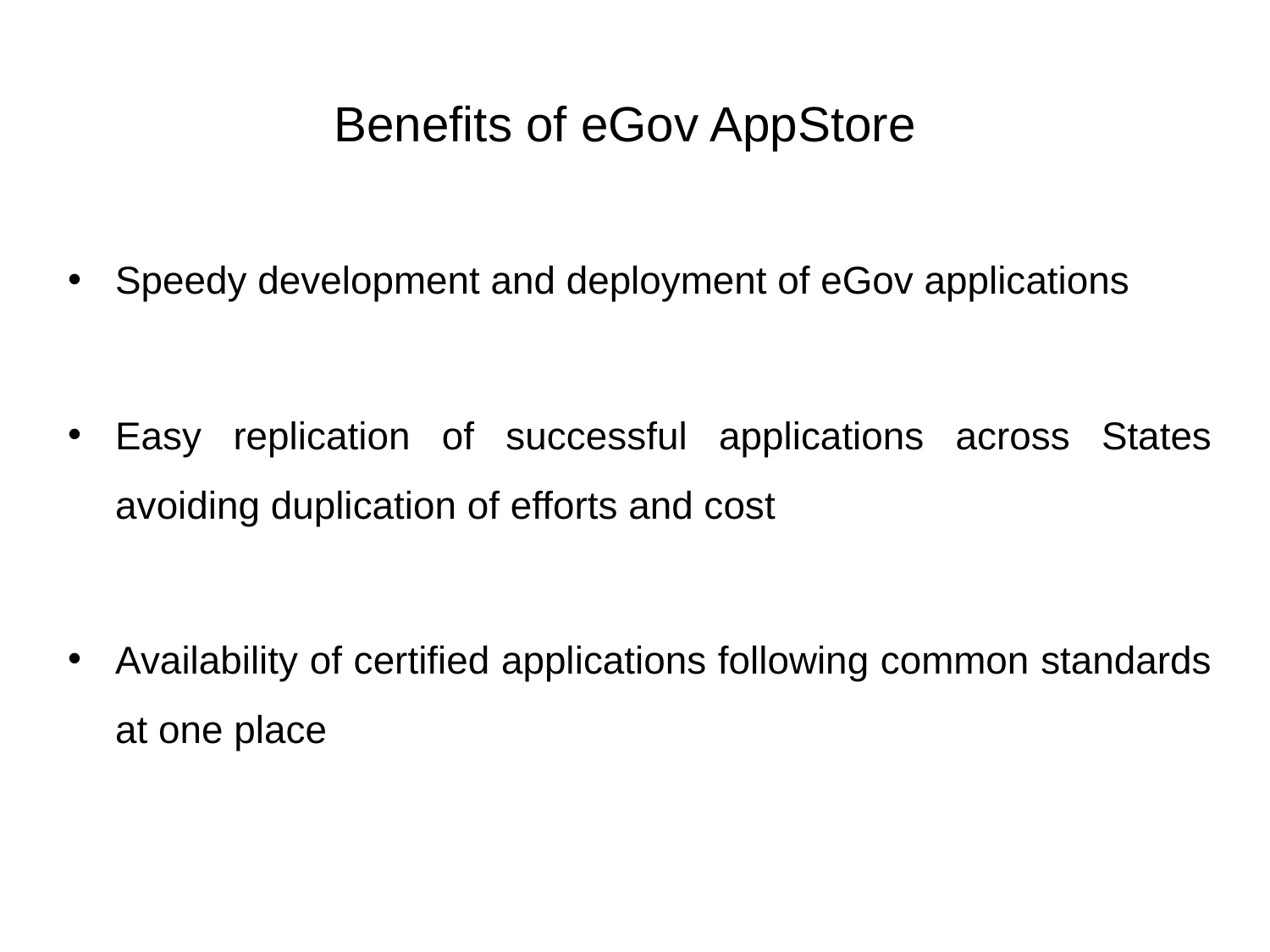

# Benefits of eGov AppStore
Speedy development and deployment of eGov applications

Easy replication of successful applications across States avoiding duplication of efforts and cost

Availability of certified applications following common standards at one place